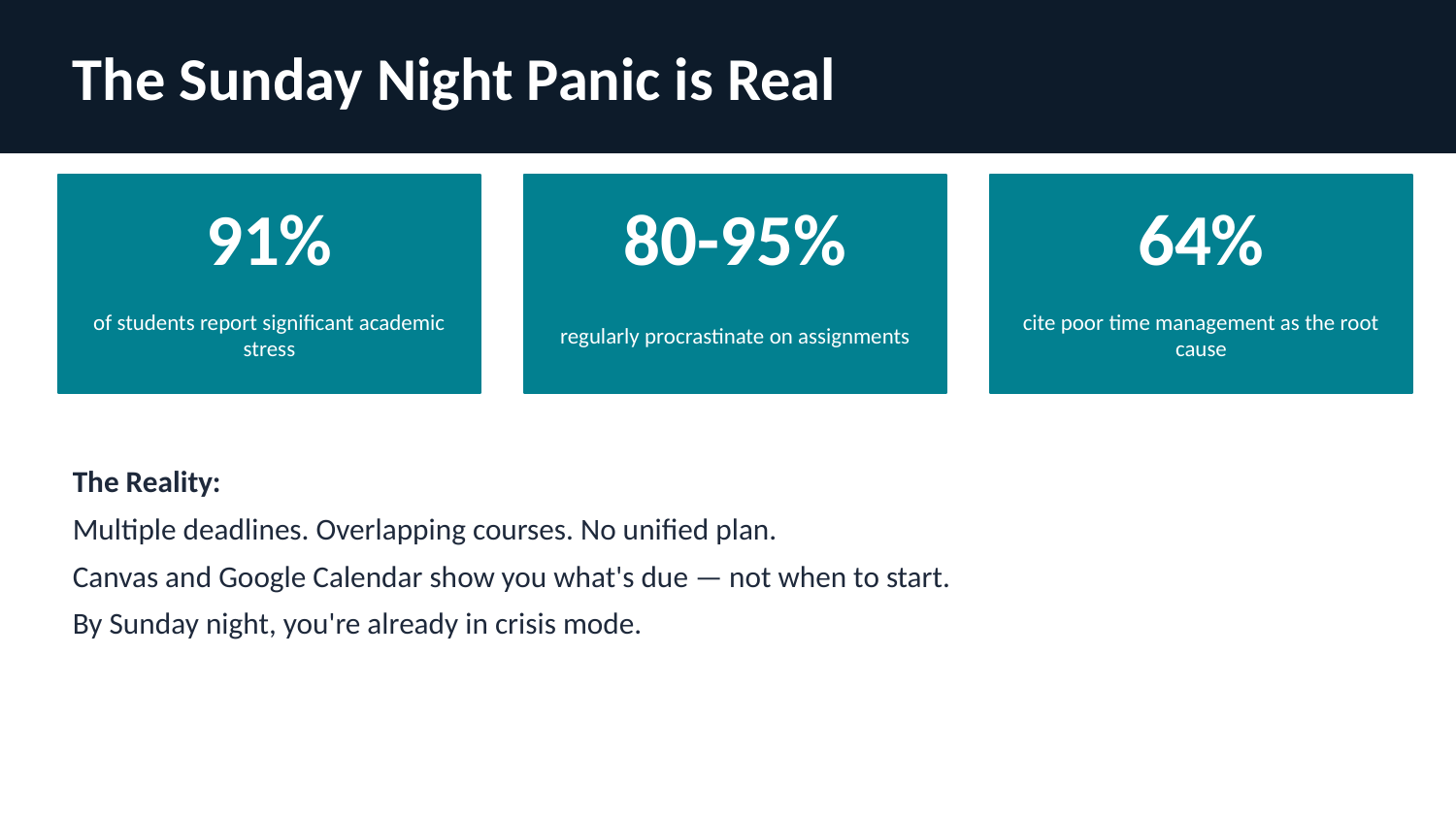

The Sunday Night Panic is Real

91%
80-95%
64%
of students report significant academic stress
regularly procrastinate on assignments
cite poor time management as the root cause
The Reality:
Multiple deadlines. Overlapping courses. No unified plan.
Canvas and Google Calendar show you what's due — not when to start.
By Sunday night, you're already in crisis mode.